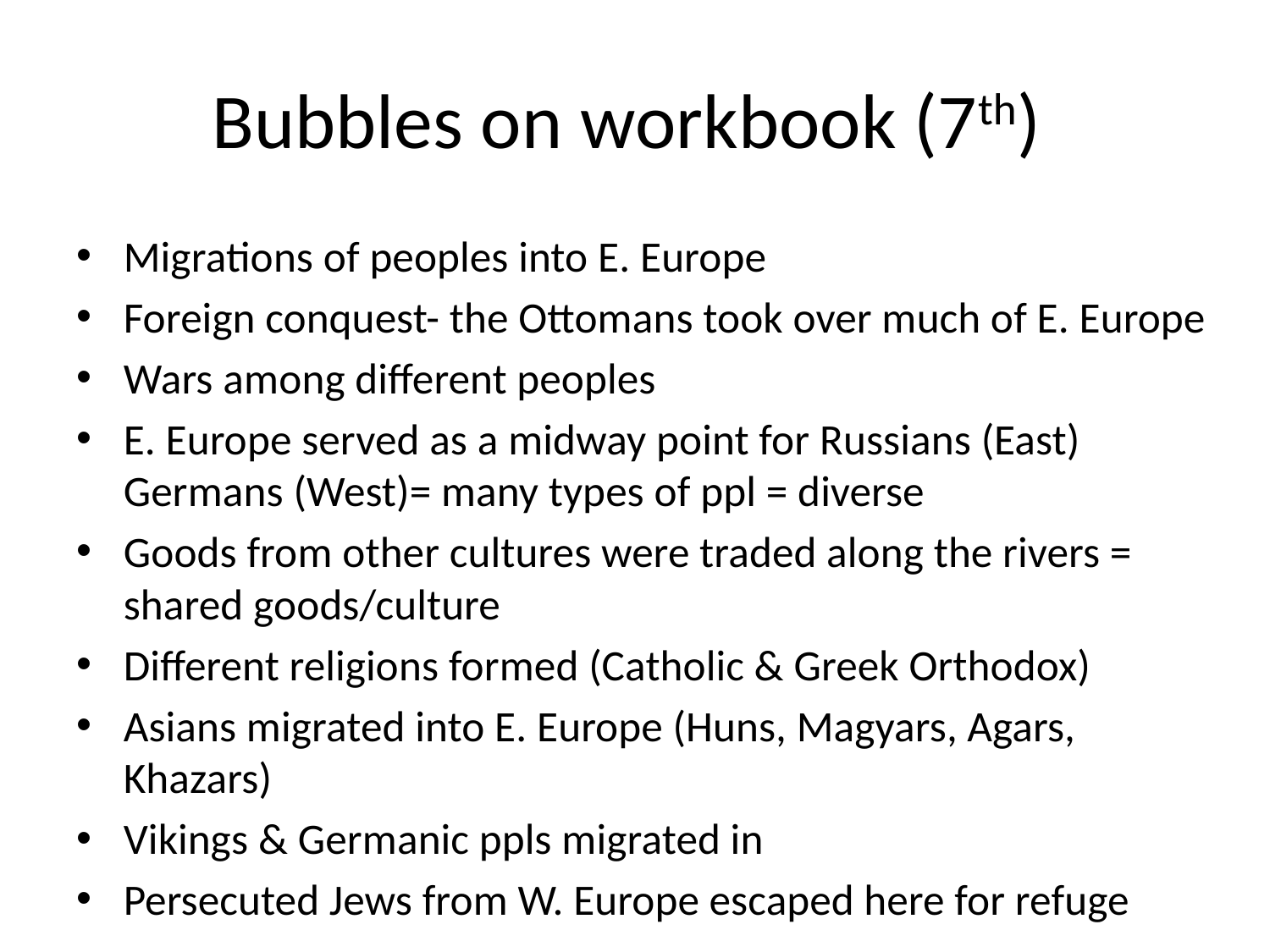

# Bubbles on workbook (7th)
Migrations of peoples into E. Europe
Foreign conquest- the Ottomans took over much of E. Europe
Wars among different peoples
E. Europe served as a midway point for Russians (East) Germans (West)= many types of ppl = diverse
Goods from other cultures were traded along the rivers = shared goods/culture
Different religions formed (Catholic & Greek Orthodox)
Asians migrated into E. Europe (Huns, Magyars, Agars, Khazars)
Vikings & Germanic ppls migrated in
Persecuted Jews from W. Europe escaped here for refuge